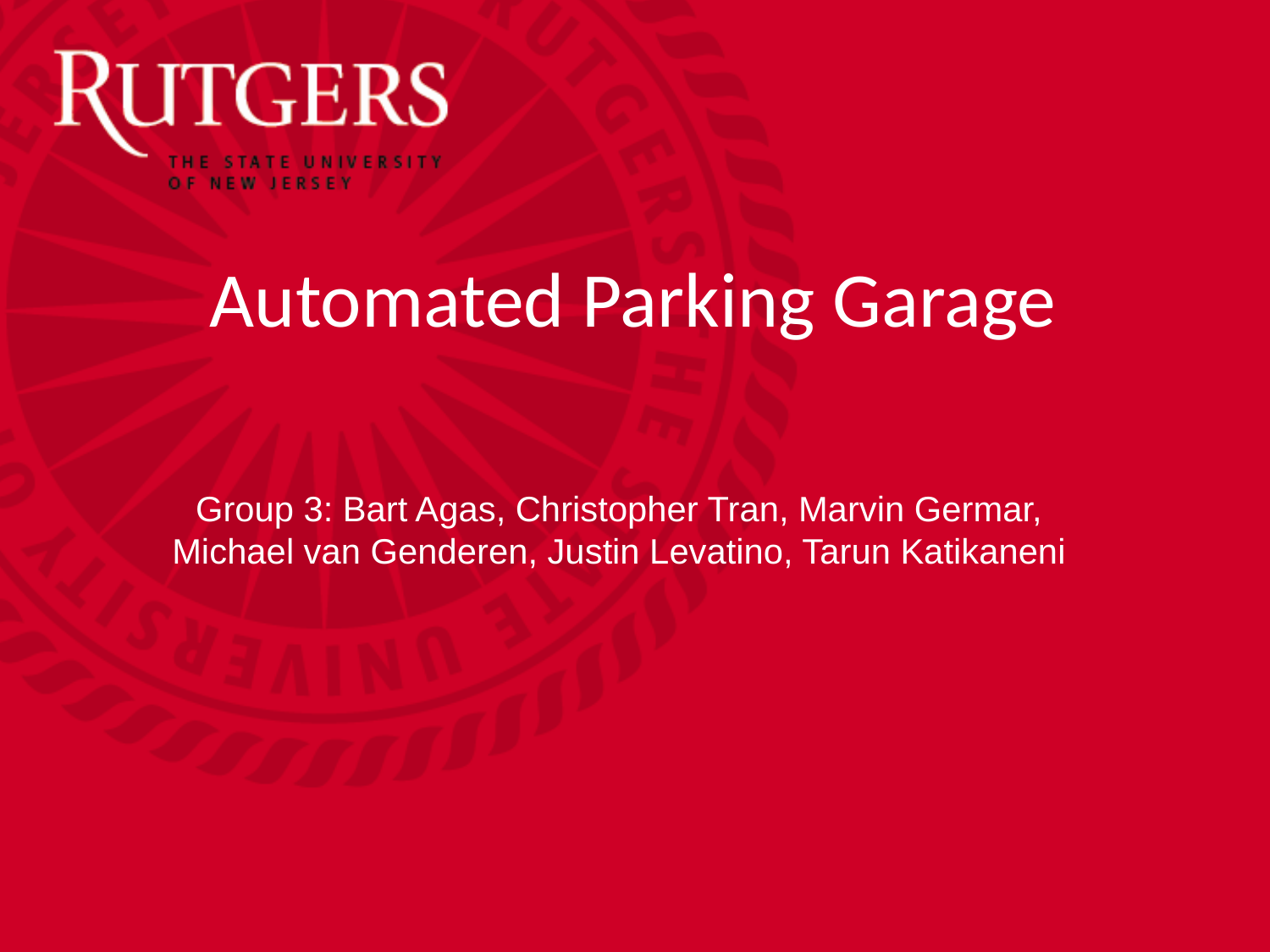

# Automated Parking Garage
Group 3: Bart Agas, Christopher Tran, Marvin Germar, Michael van Genderen, Justin Levatino, Tarun Katikaneni